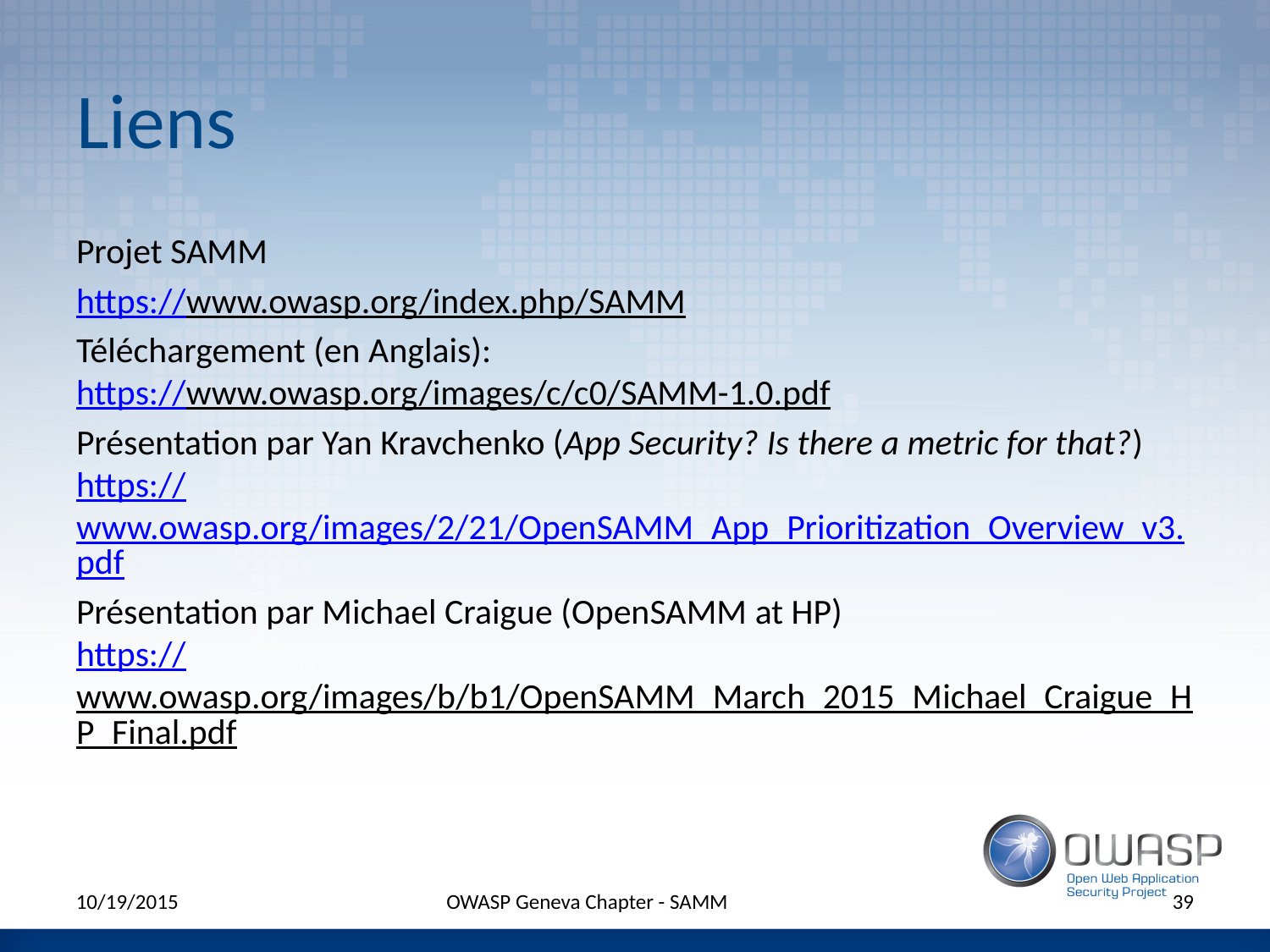

# Liens
Projet SAMM
https://www.owasp.org/index.php/SAMM
Téléchargement (en Anglais):
https://www.owasp.org/images/c/c0/SAMM-1.0.pdf
Présentation par Yan Kravchenko (App Security? Is there a metric for that?)
https://www.owasp.org/images/2/21/OpenSAMM_App_Prioritization_Overview_v3.pdf
Présentation par Michael Craigue (OpenSAMM at HP)
https://www.owasp.org/images/b/b1/OpenSAMM_March_2015_Michael_Craigue_HP_Final.pdf
10/19/2015
OWASP Geneva Chapter - SAMM
39